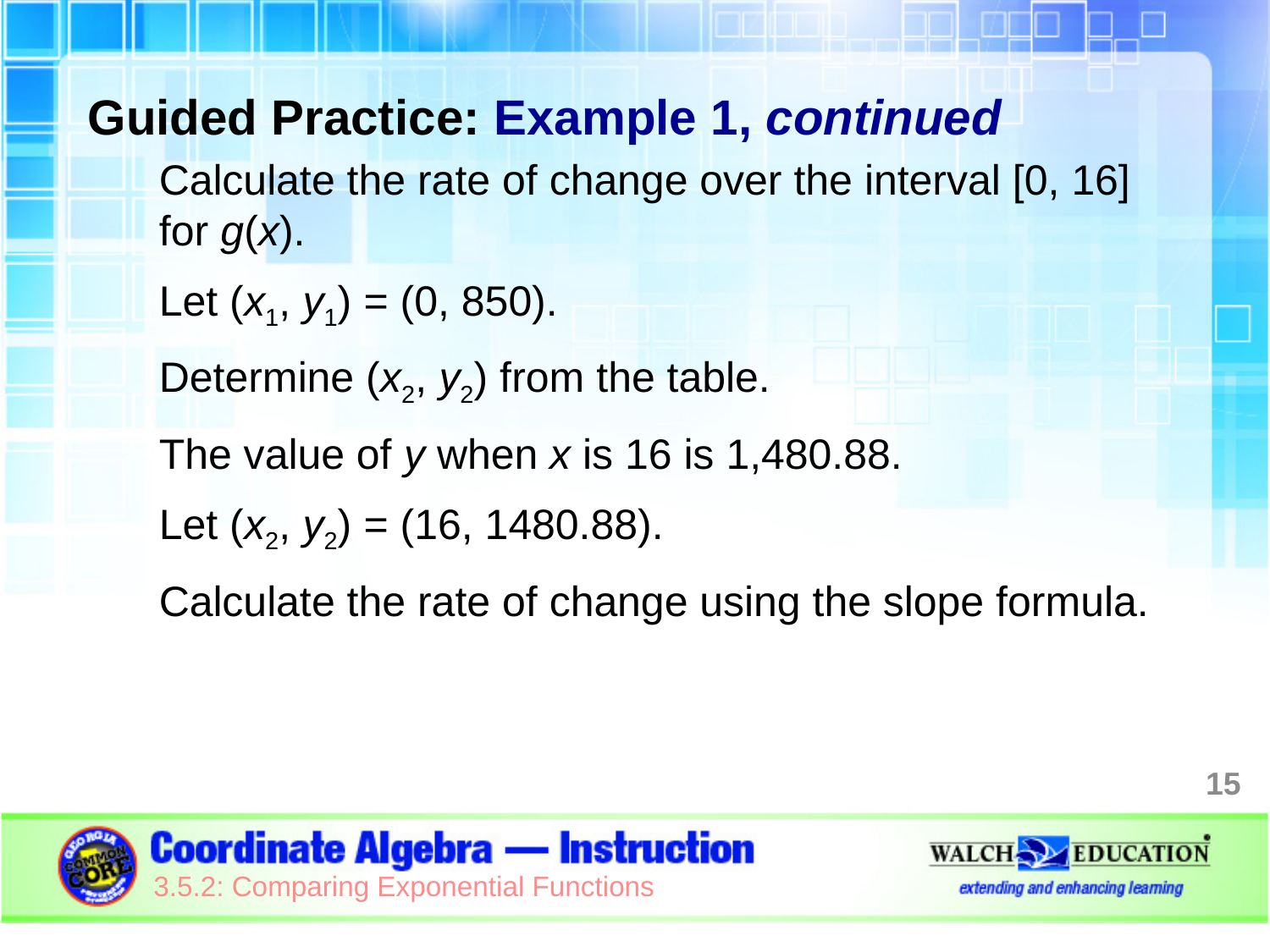

Guided Practice: Example 1, continued
Calculate the rate of change over the interval [0, 16] for g(x).
Let (x1, y1) = (0, 850).
Determine (x2, y2) from the table.
The value of y when x is 16 is 1,480.88.
Let (x2, y2) = (16, 1480.88).
Calculate the rate of change using the slope formula.

15
3.5.2: Comparing Exponential Functions